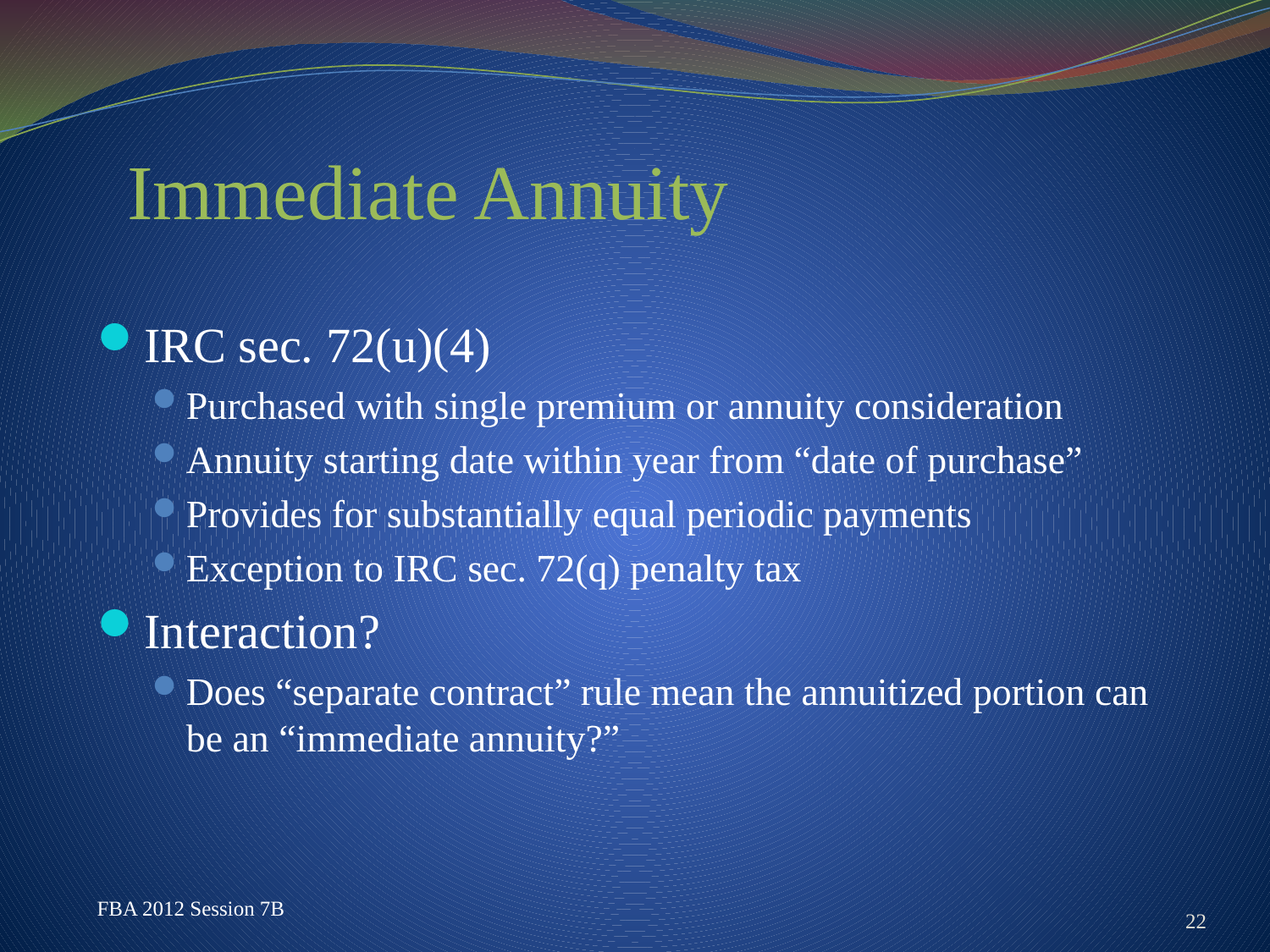

# Immediate Annuity
IRC sec. 72(u)(4)
Purchased with single premium or annuity consideration
Annuity starting date within year from “date of purchase”
Provides for substantially equal periodic payments
Exception to IRC sec. 72(q) penalty tax
Interaction?
Does “separate contract” rule mean the annuitized portion can be an “immediate annuity?”

22
FBA 2012 Session 7B